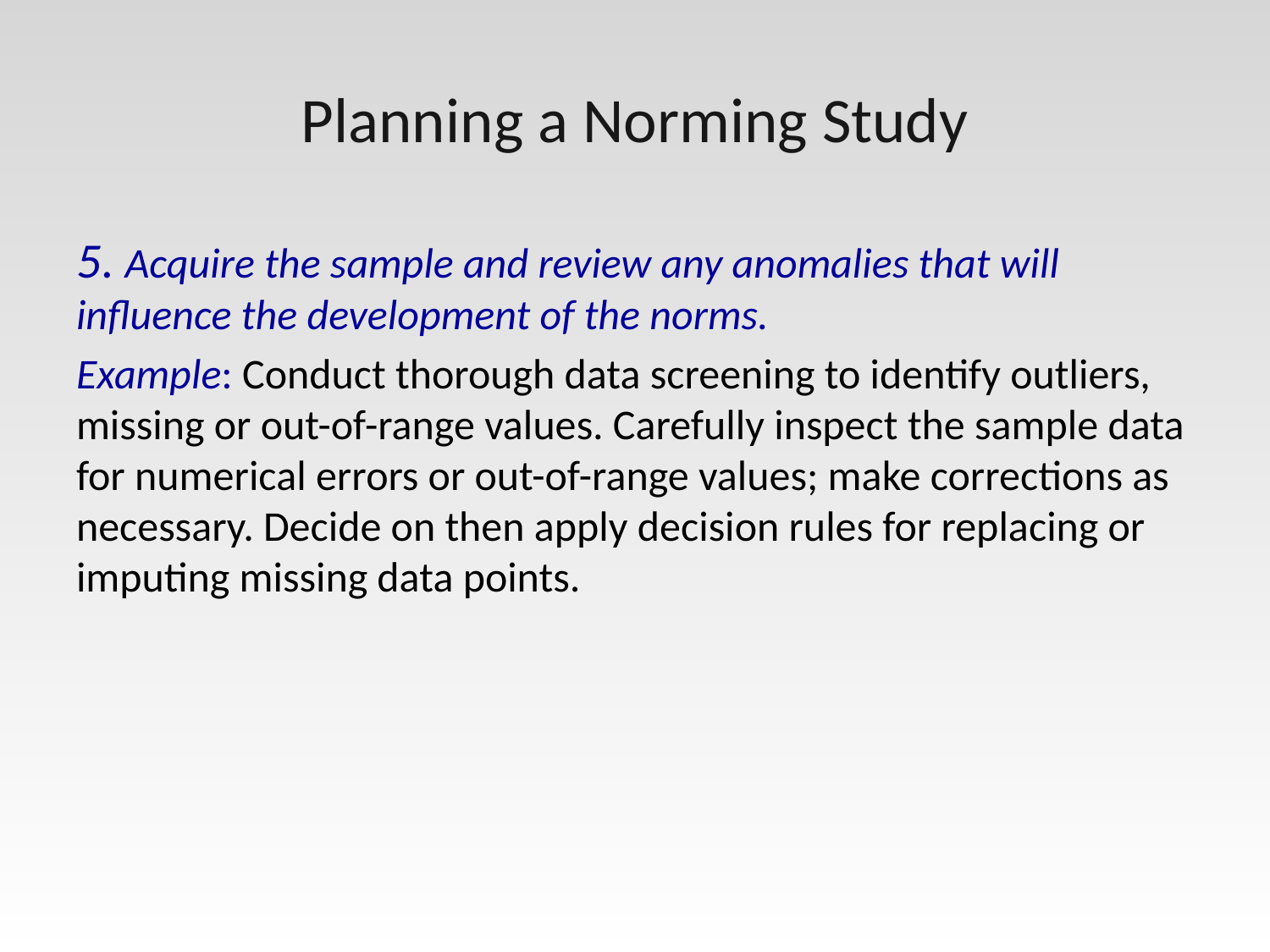

# Planning a Norming Study
5. Acquire the sample and review any anomalies that will influence the development of the norms.
Example: Conduct thorough data screening to identify outliers, missing or out-of-range values. Carefully inspect the sample data for numerical errors or out-of-range values; make corrections as necessary. Decide on then apply decision rules for replacing or imputing missing data points.